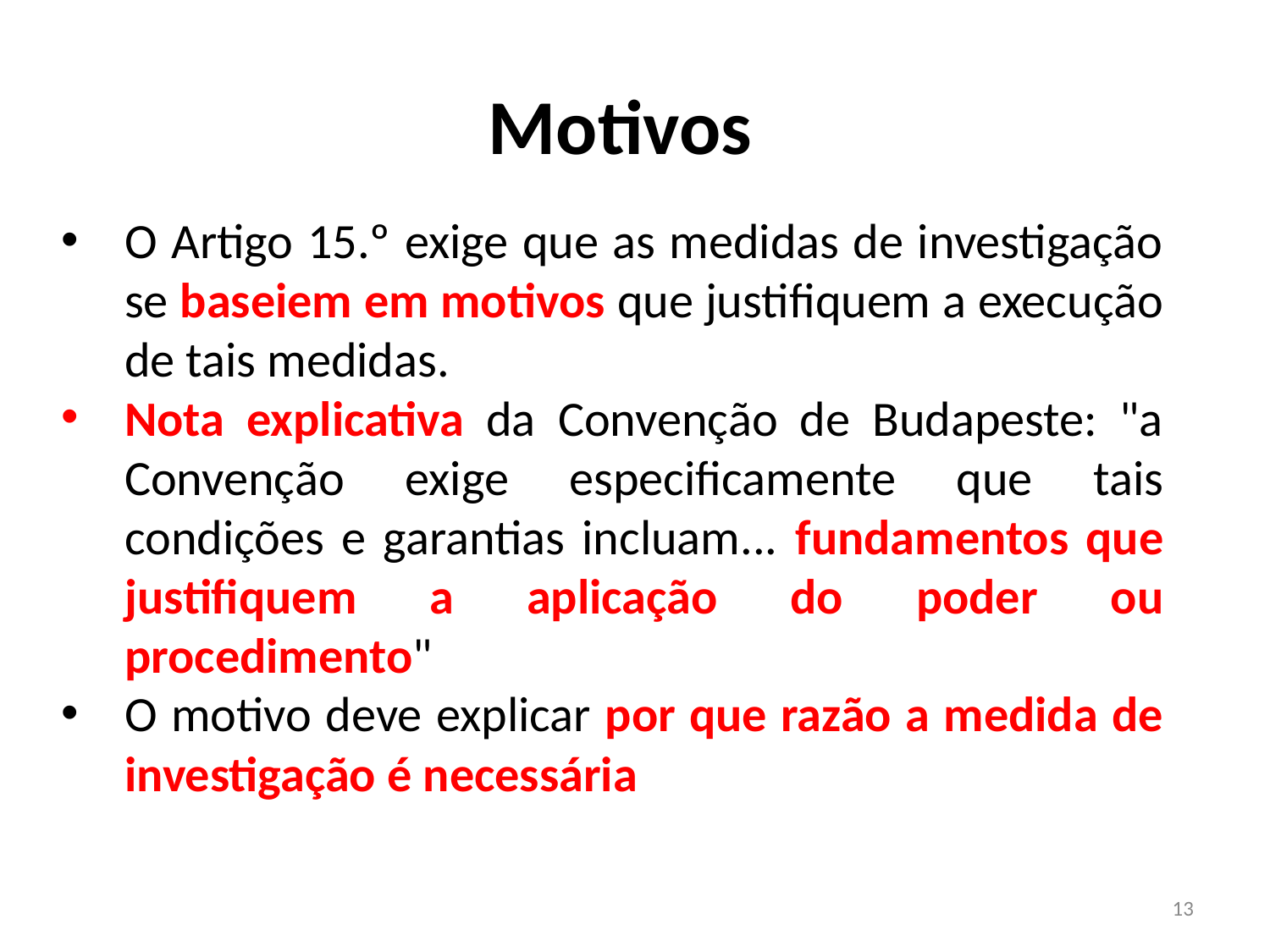

# Motivos

O Artigo 15.º exige que as medidas de investigação se baseiem em motivos que justifiquem a execução de tais medidas.
Nota explicativa da Convenção de Budapeste: "a Convenção exige especificamente que tais condições e garantias incluam... fundamentos que justifiquem a aplicação do poder ou procedimento"
O motivo deve explicar por que razão a medida de investigação é necessária
13